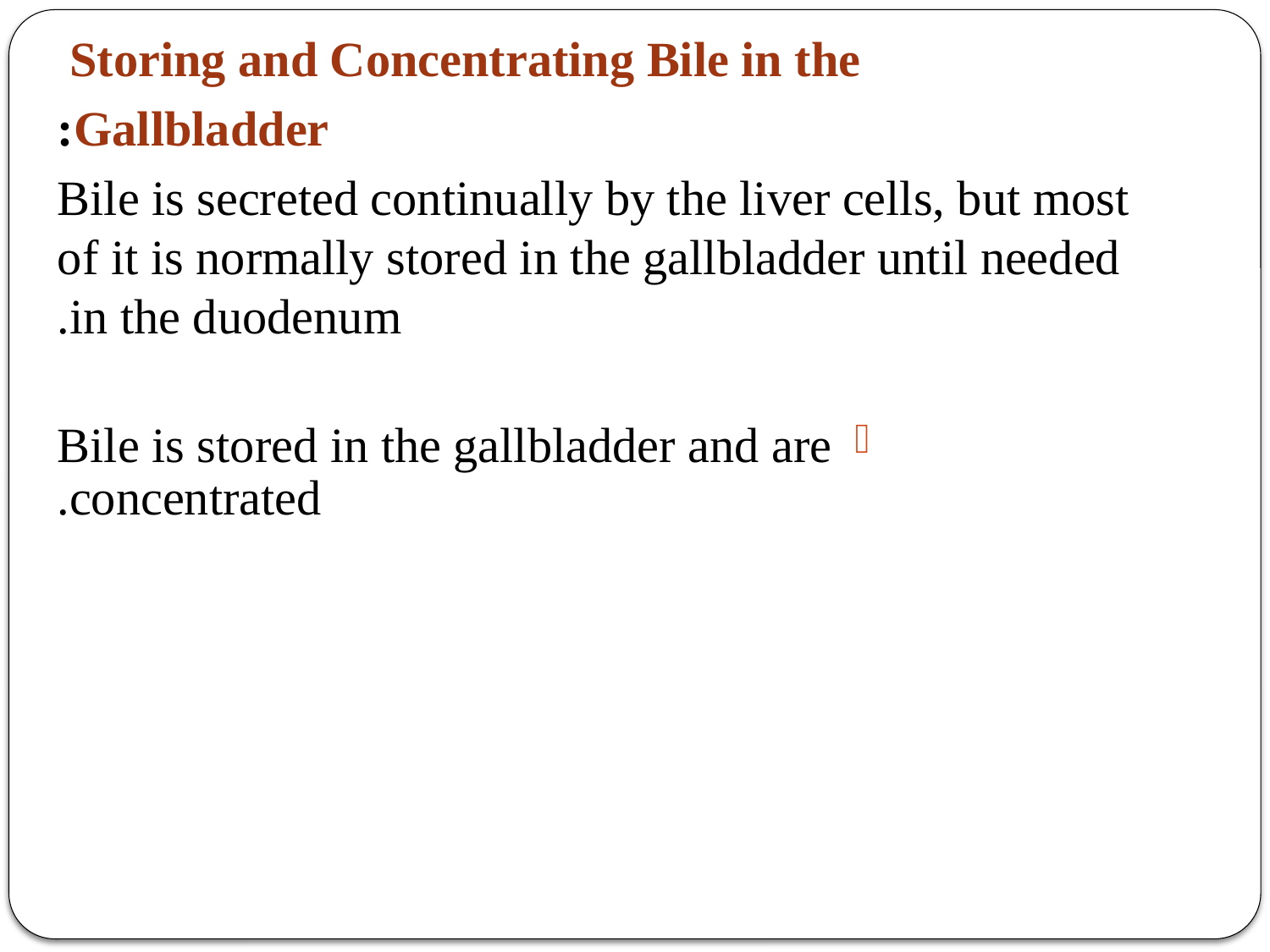

Storing and Concentrating Bile in the
Gallbladder:
Bile is secreted continually by the liver cells, but most of it is normally stored in the gallbladder until needed in the duodenum.

Bile is stored in the gallbladder and are concentrated.